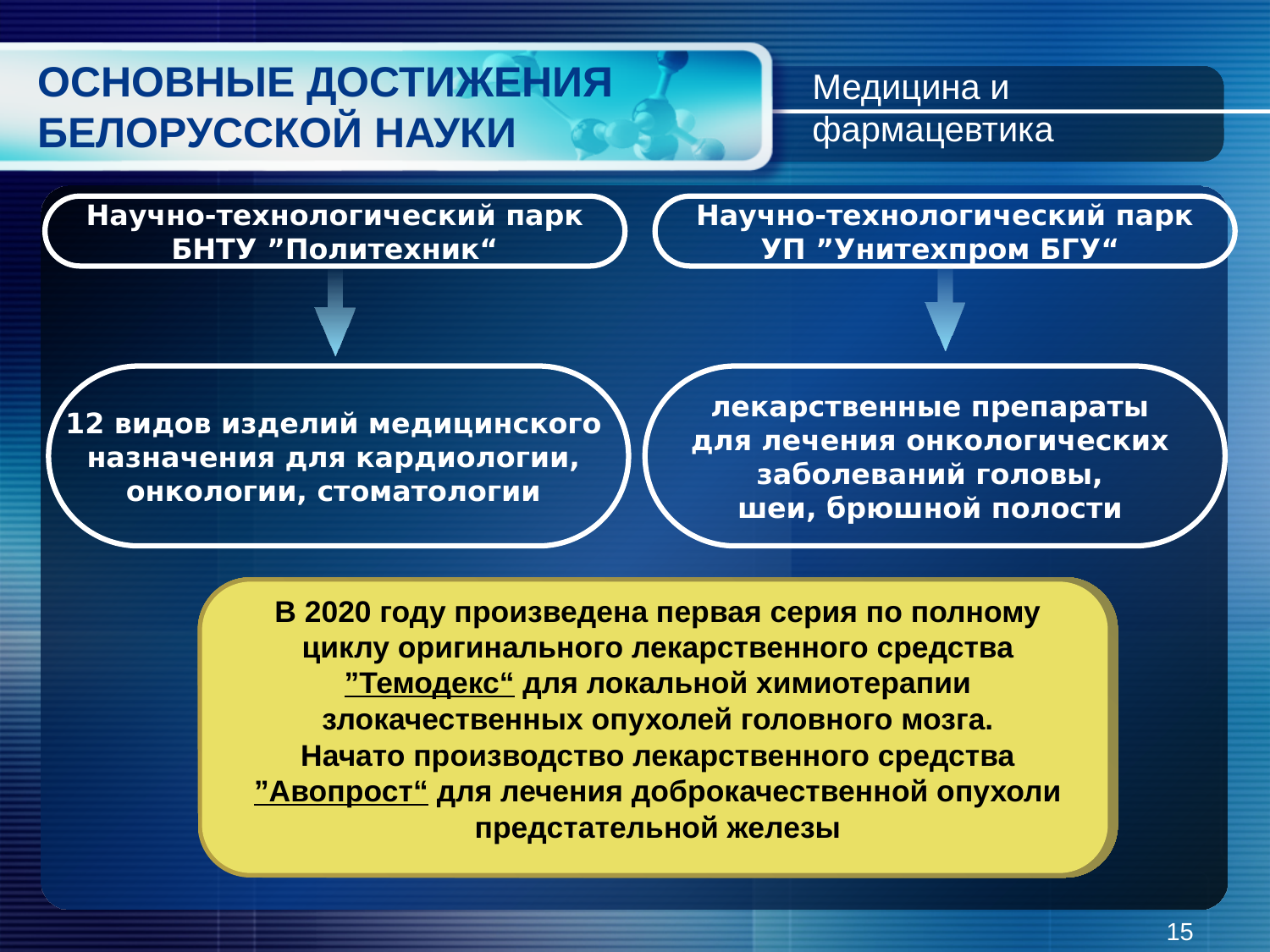

Медицина и фармацевтика
# ОСНОВНЫЕ ДОСТИЖЕНИЯ БЕЛОРУССКОЙ НАУКИ
Научно-технологический парк
БНТУ ”Политехник“
Научно-технологический парк
УП ”Унитехпром БГУ“

12 видов изделий медицинского
назначения для кардиологии,
онкологии, стоматологии
лекарственные препараты
для лечения онкологических
заболеваний головы,
шеи, брюшной полости
В 2020 году произведена первая серия по полному циклу оригинального лекарственного средства ”Темодекс“ для локальной химиотерапии злокачественных опухолей головного мозга.
Начато производство лекарственного средства ”Авопрост“ для лечения доброкачественной опухоли предстательной железы
15